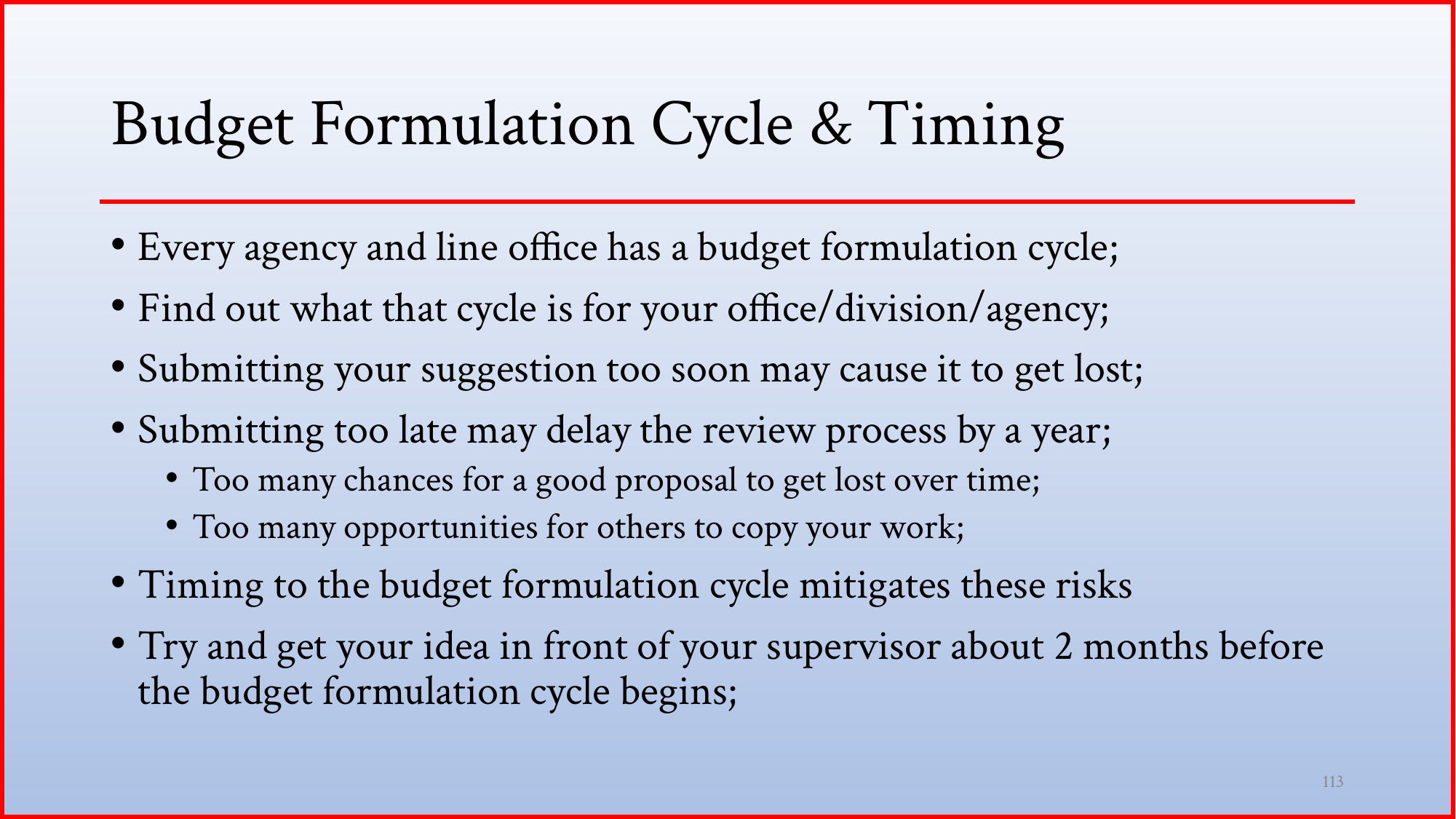

# Budget Formulation Cycle & Timing
Every agency and line office has a budget formulation cycle;
Find out what that cycle is for your office/division/agency;
Submitting your suggestion too soon may cause it to get lost;
Submitting too late may delay the review process by a year;
Too many chances for a good proposal to get lost over time;
Too many opportunities for others to copy your work;
Timing to the budget formulation cycle mitigates these risks
Try and get your idea in front of your supervisor about 2 months before the budget formulation cycle begins;
113